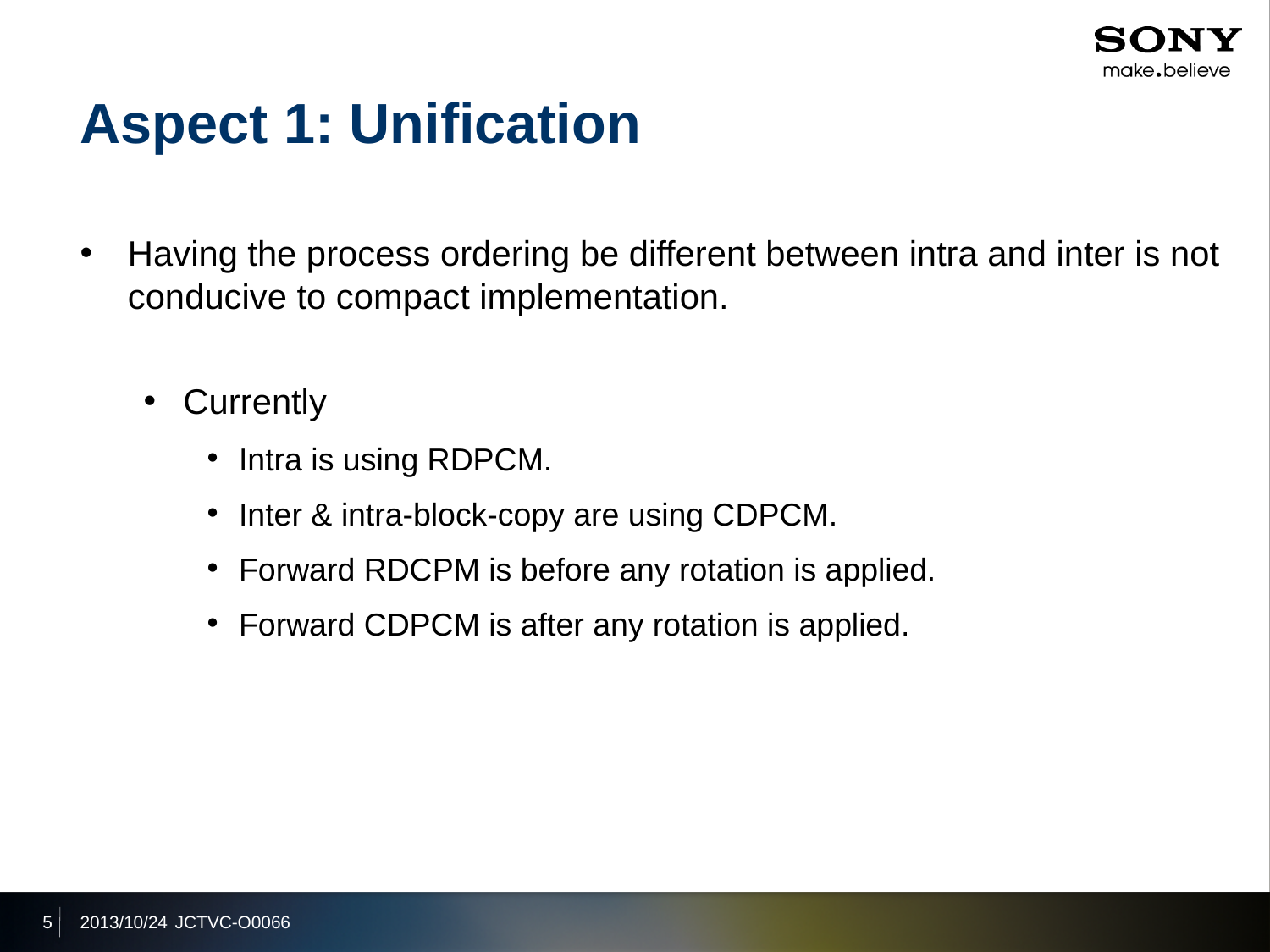

# Aspect 1: Unification

Having the process ordering be different between intra and inter is not conducive to compact implementation.

Currently
Intra is using RDPCM.
Inter & intra-block-copy are using CDPCM.
Forward RDCPM is before any rotation is applied.
Forward CDPCM is after any rotation is applied.

5
2013/10/24
JCTVC-O0066